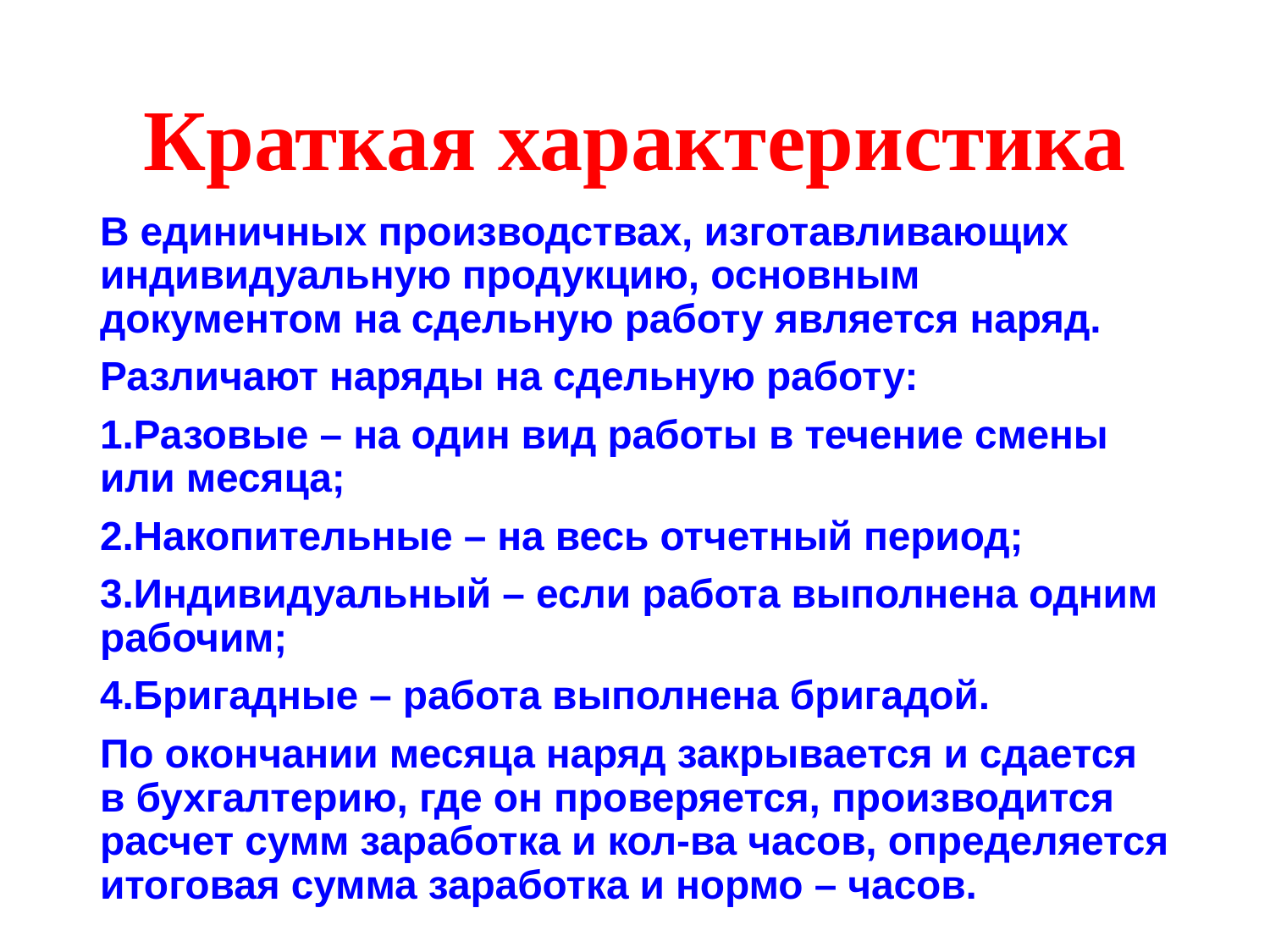

# Краткая характеристика
В единичных производствах, изготавливающих индивидуальную продукцию, основным документом на сдельную работу является наряд.
Различают наряды на сдельную работу:
1.Разовые – на один вид работы в течение смены или месяца;
2.Накопительные – на весь отчетный период;
3.Индивидуальный – если работа выполнена одним рабочим;
4.Бригадные – работа выполнена бригадой.
По окончании месяца наряд закрывается и сдается в бухгалтерию, где он проверяется, производится расчет сумм заработка и кол-ва часов, определяется итоговая сумма заработка и нормо – часов.